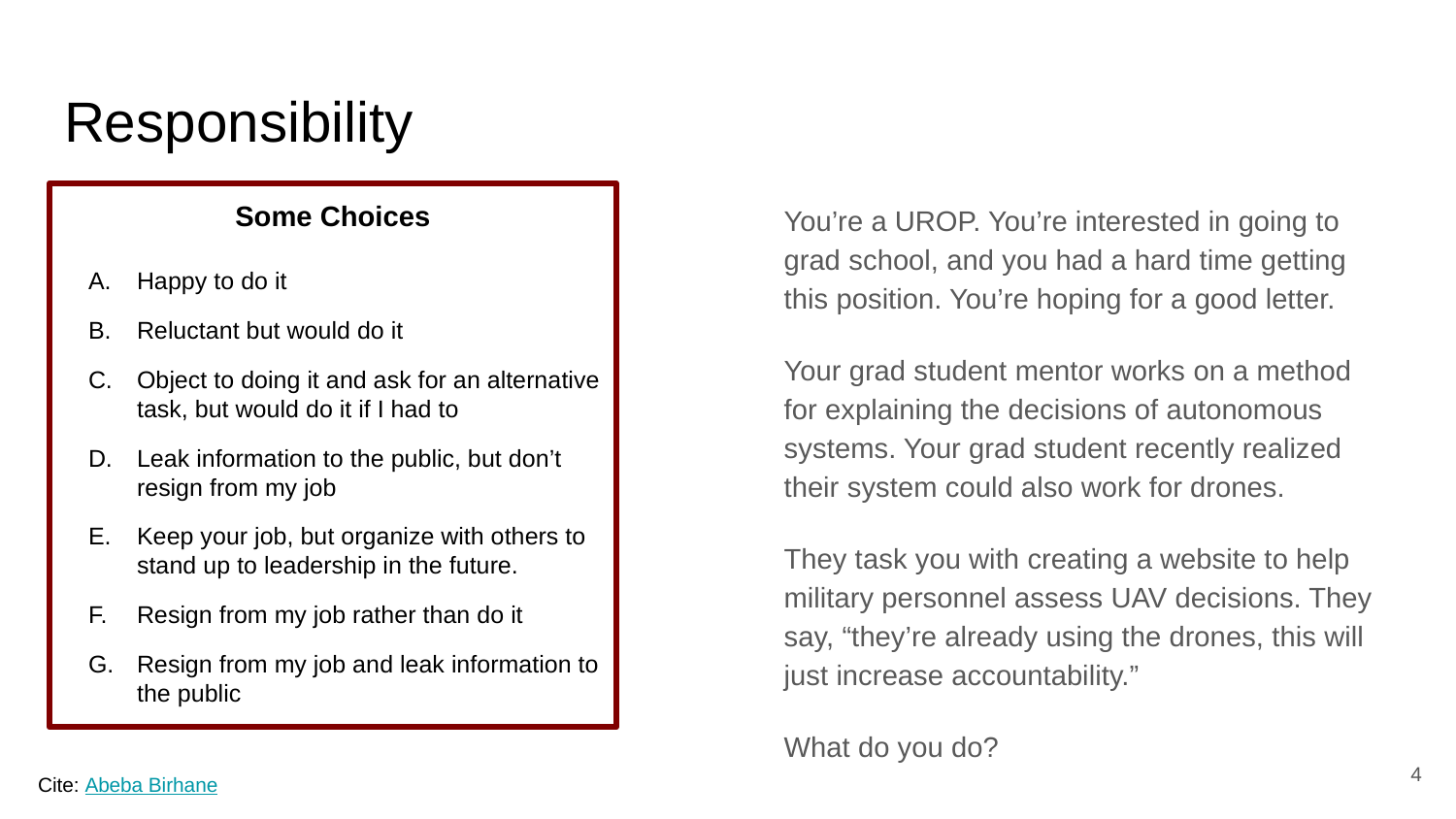

# Responsibility
Some Choices

Happy to do it
Reluctant but would do it
Object to doing it and ask for an alternative task, but would do it if I had to
Leak information to the public, but don’t resign from my job
Keep your job, but organize with others to stand up to leadership in the future.
Resign from my job rather than do it
Resign from my job and leak information to the public

You’re a UROP. You’re interested in going to grad school, and you had a hard time getting this position. You’re hoping for a good letter.
Your grad student mentor works on a method for explaining the decisions of autonomous systems. Your grad student recently realized their system could also work for drones.
They task you with creating a website to help military personnel assess UAV decisions. They say, “they’re already using the drones, this will just increase accountability.”
What do you do?
4
Cite: Abeba Birhane